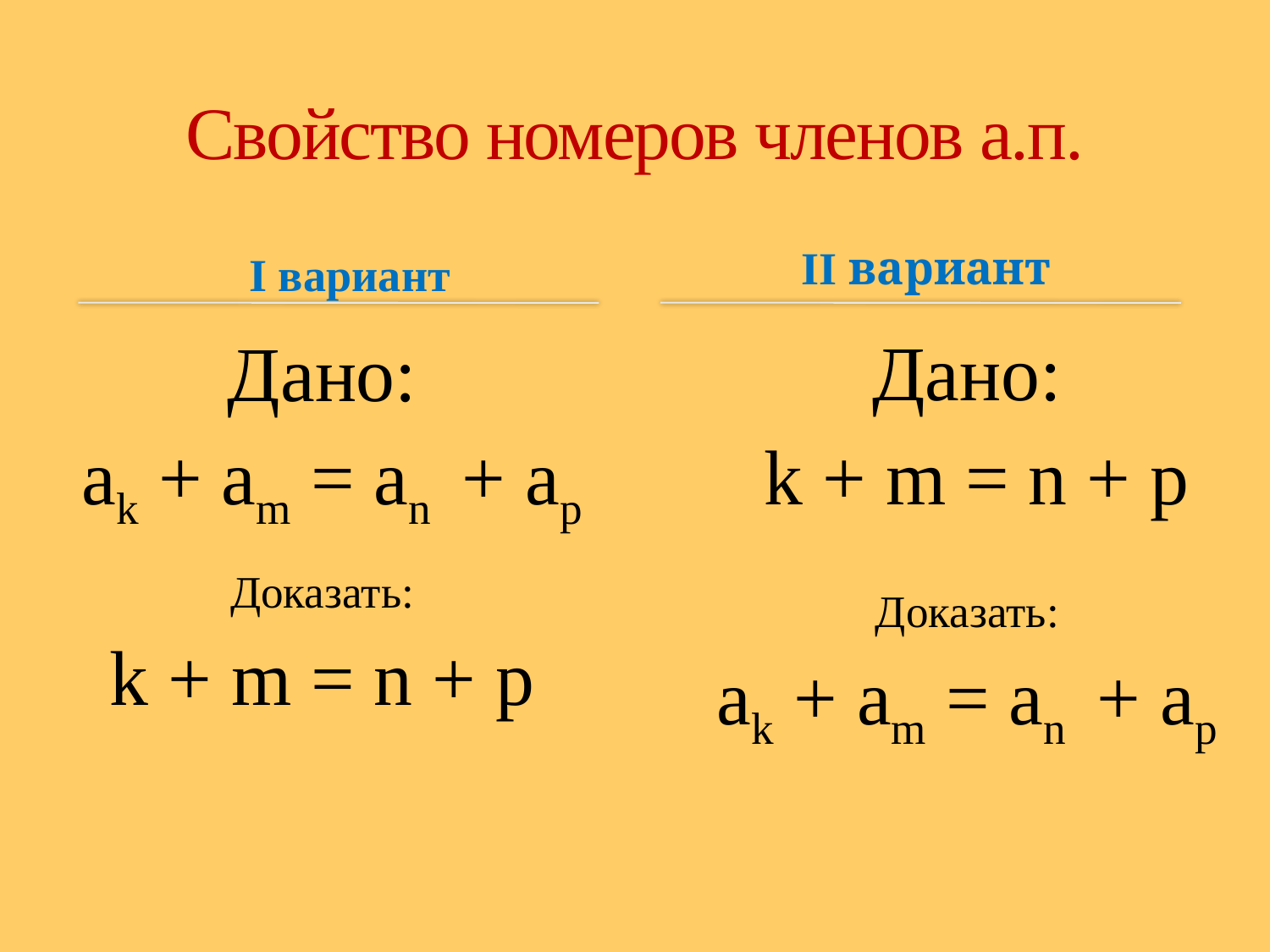

# Свойство номеров членов а.п.
II вариант
I вариант
Дано:
 ak + am = an  + ap
Доказать:
k + m = n + p

Дано:
 k + m = n + p
Доказать:
ak + am = an  + ap